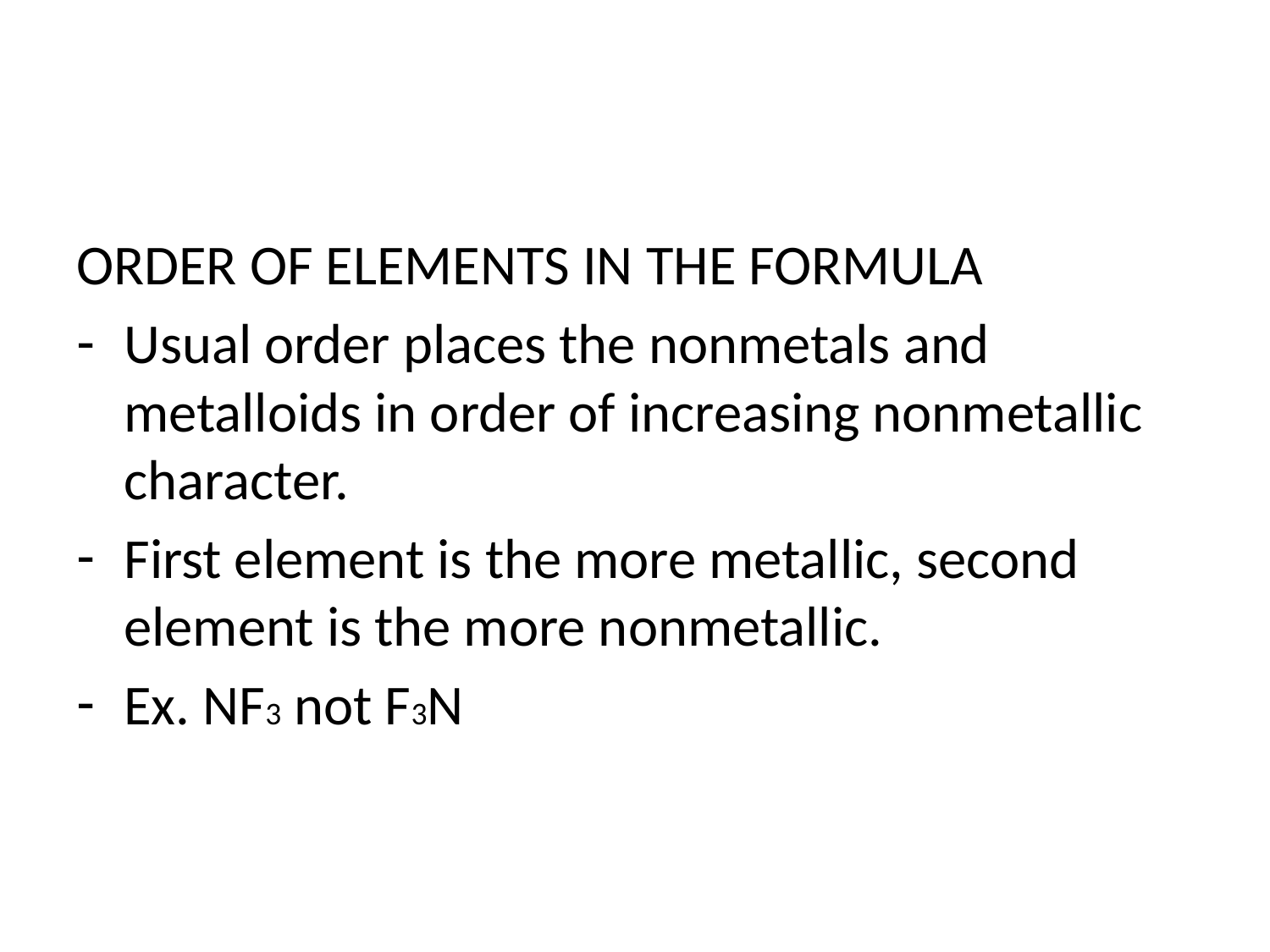

#
ORDER OF ELEMENTS IN THE FORMULA
Usual order places the nonmetals and metalloids in order of increasing nonmetallic character.
First element is the more metallic, second element is the more nonmetallic.
Ex. NF3 not F3N